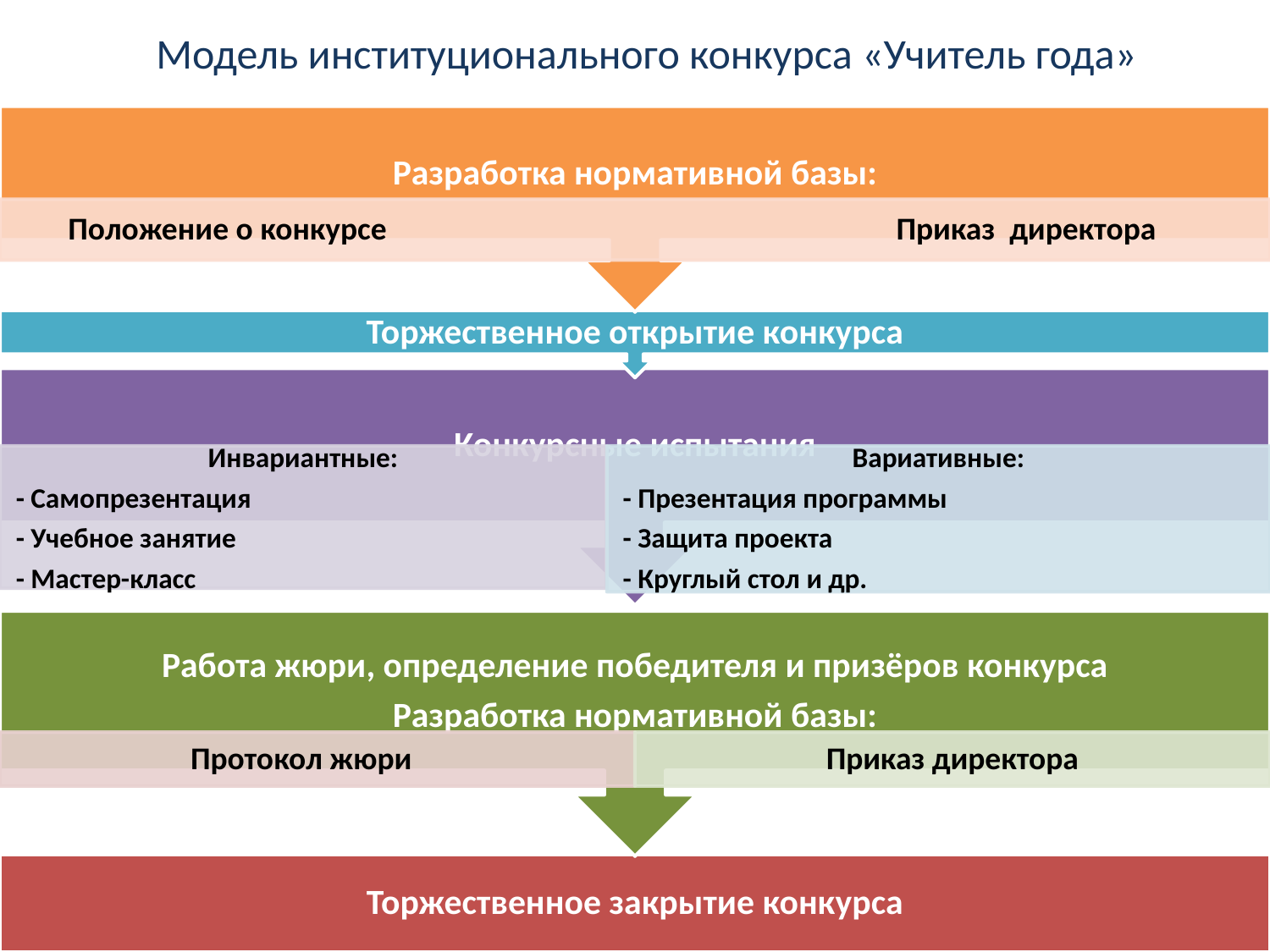

# Модель институционального конкурса «Учитель года»
Торжественное закрытие конкурса
Работа жюри, определение победителя и призёров конкурса
Разработка нормативной базы:
Протокол жюри
Приказ директора
Конкурсные испытания

Инвариантные:
- Самопрезентация
- Учебное занятие
- Мастер-класс

Вариативные:
- Презентация программы
- Защита проекта
- Круглый стол и др.
Торжественное открытие конкурса
Разработка нормативной базы:
       Положение о конкурсе                                                                       Приказ  директора